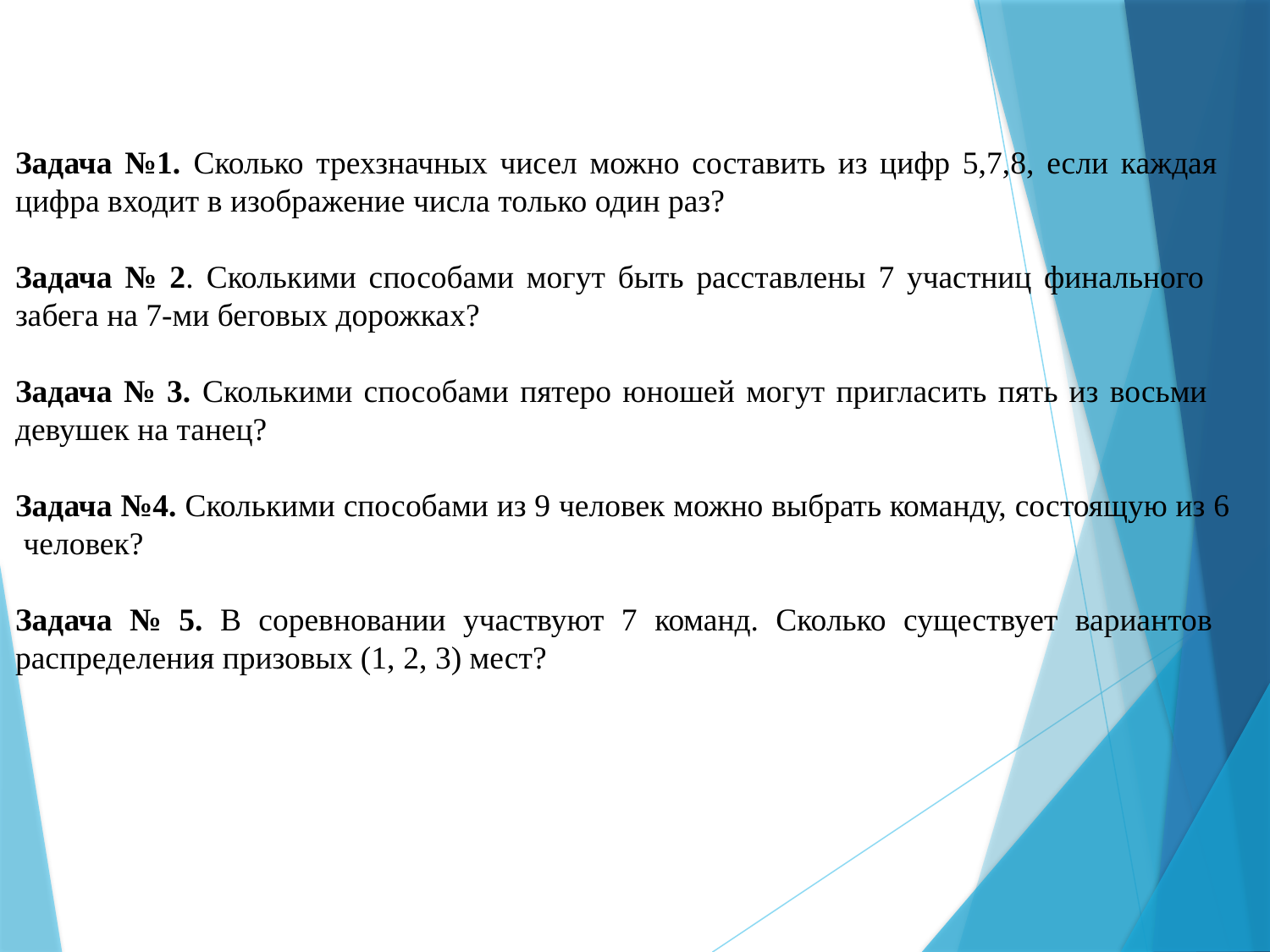

Задача №1. Сколько трехзначных чисел можно составить из цифр 5,7,8, если каждая  цифра входит в изображение числа только один раз?

Задача № 2. Сколькими способами могут быть расставлены 7 участниц финального   забега на 7-ми беговых дорожках?

Задача № 3. Сколькими способами пятеро юношей могут пригласить пять из восьми   девушек на танец?

Задача №4. Сколькими способами из 9 человек можно выбрать команду, состоящую из 6  человек?

Задача № 5. В соревновании участвуют 7 команд. Сколько существует вариантов  распределения призовых (1, 2, 3) мест?